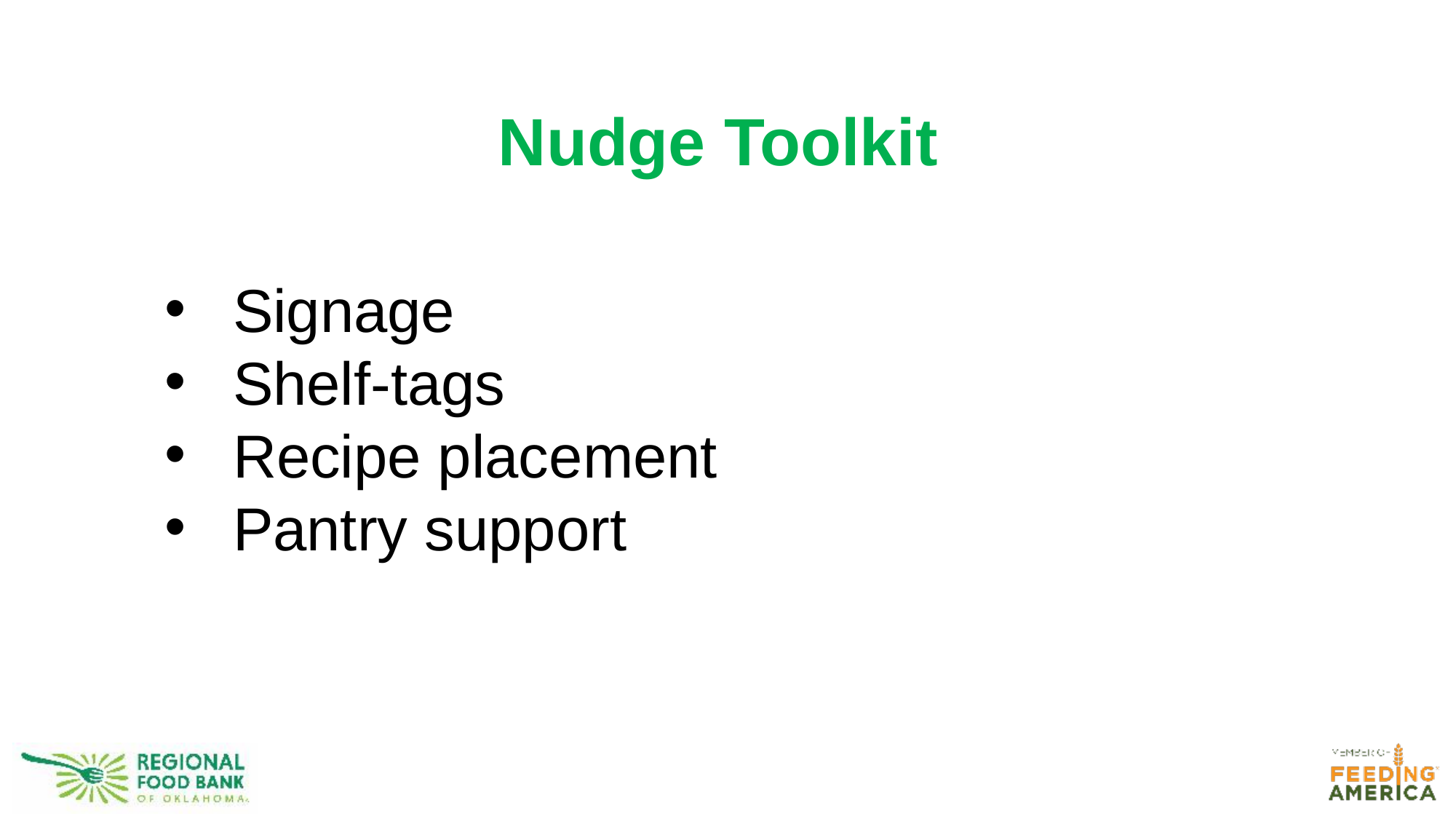

Nudge Toolkit
Signage
Shelf-tags
Recipe placement
Pantry support